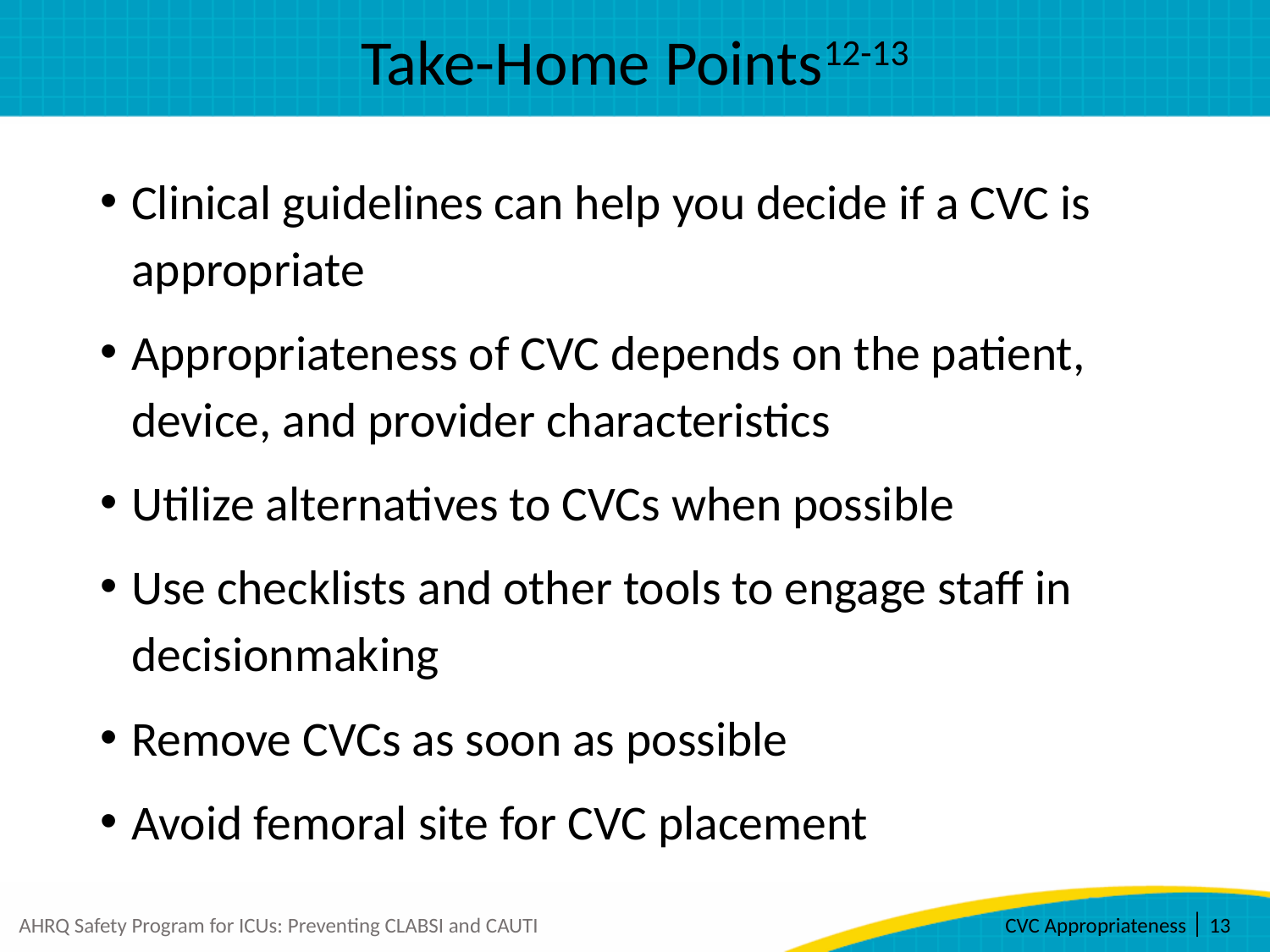

# Take-Home Points12-13
Clinical guidelines can help you decide if a CVC is appropriate
Appropriateness of CVC depends on the patient, device, and provider characteristics
Utilize alternatives to CVCs when possible
Use checklists and other tools to engage staff in decisionmaking
Remove CVCs as soon as possible
Avoid femoral site for CVC placement
AHRQ Safety Program for ICUs: Preventing CLABSI and CAUTI
 CVC Appropriateness ׀ 13